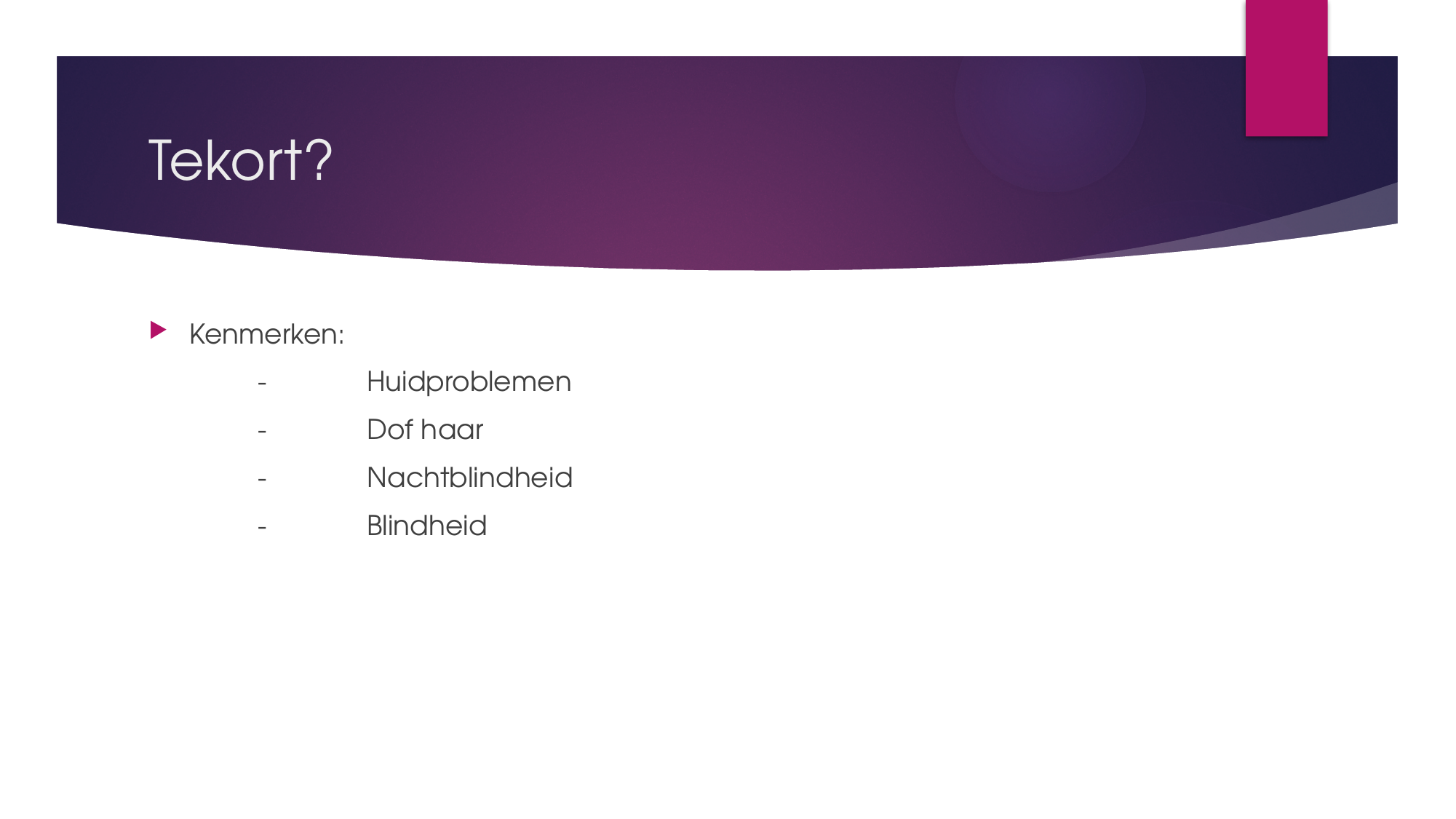

# Tekort?
Kenmerken:
	-	Huidproblemen
	-	Dof haar
	-	Nachtblindheid
	-	Blindheid